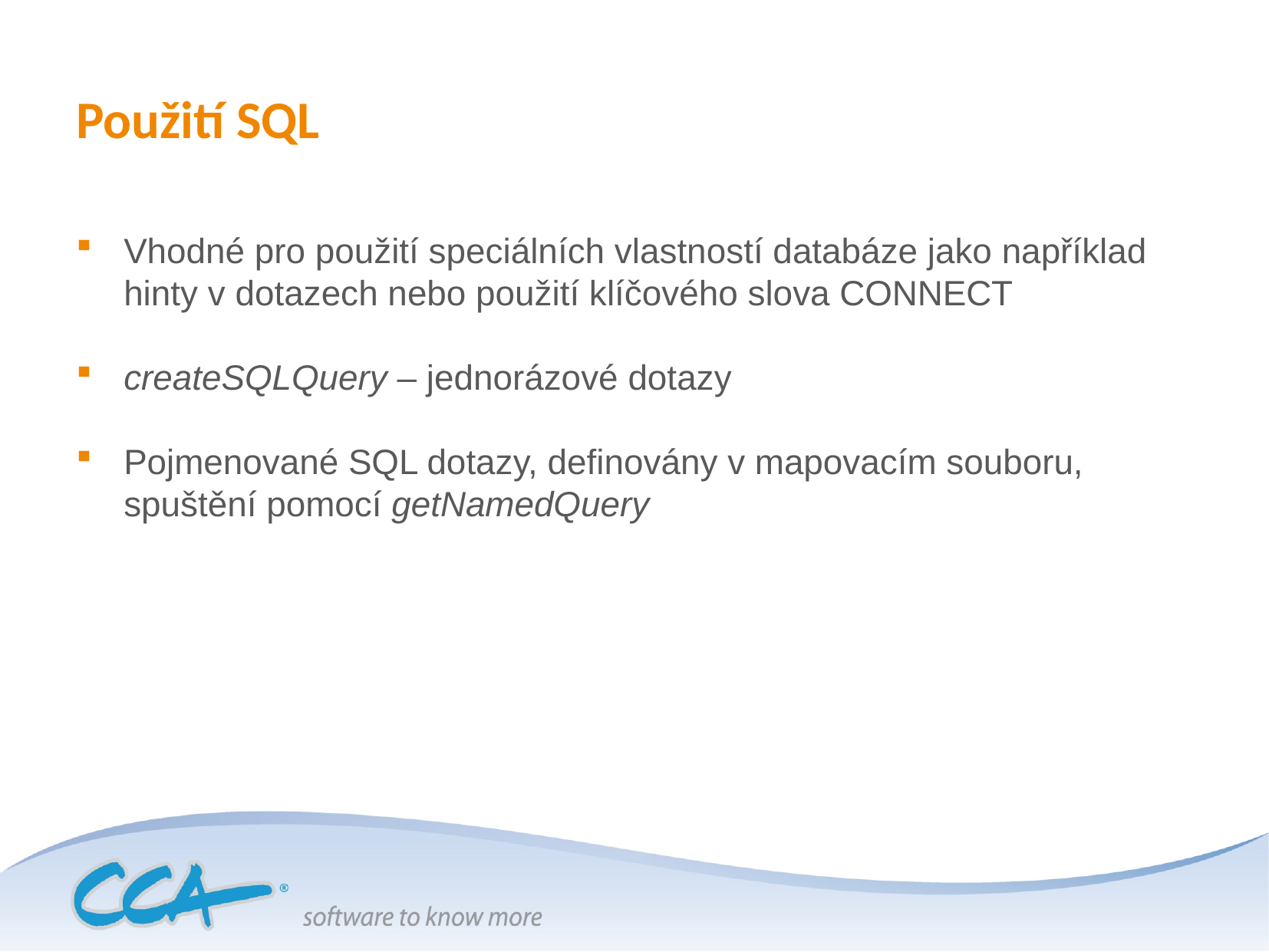

# Použití SQL
Vhodné pro použití speciálních vlastností databáze jako například hinty v dotazech nebo použití klíčového slova CONNECT
createSQLQuery – jednorázové dotazy
Pojmenované SQL dotazy, definovány v mapovacím souboru, spuštění pomocí getNamedQuery